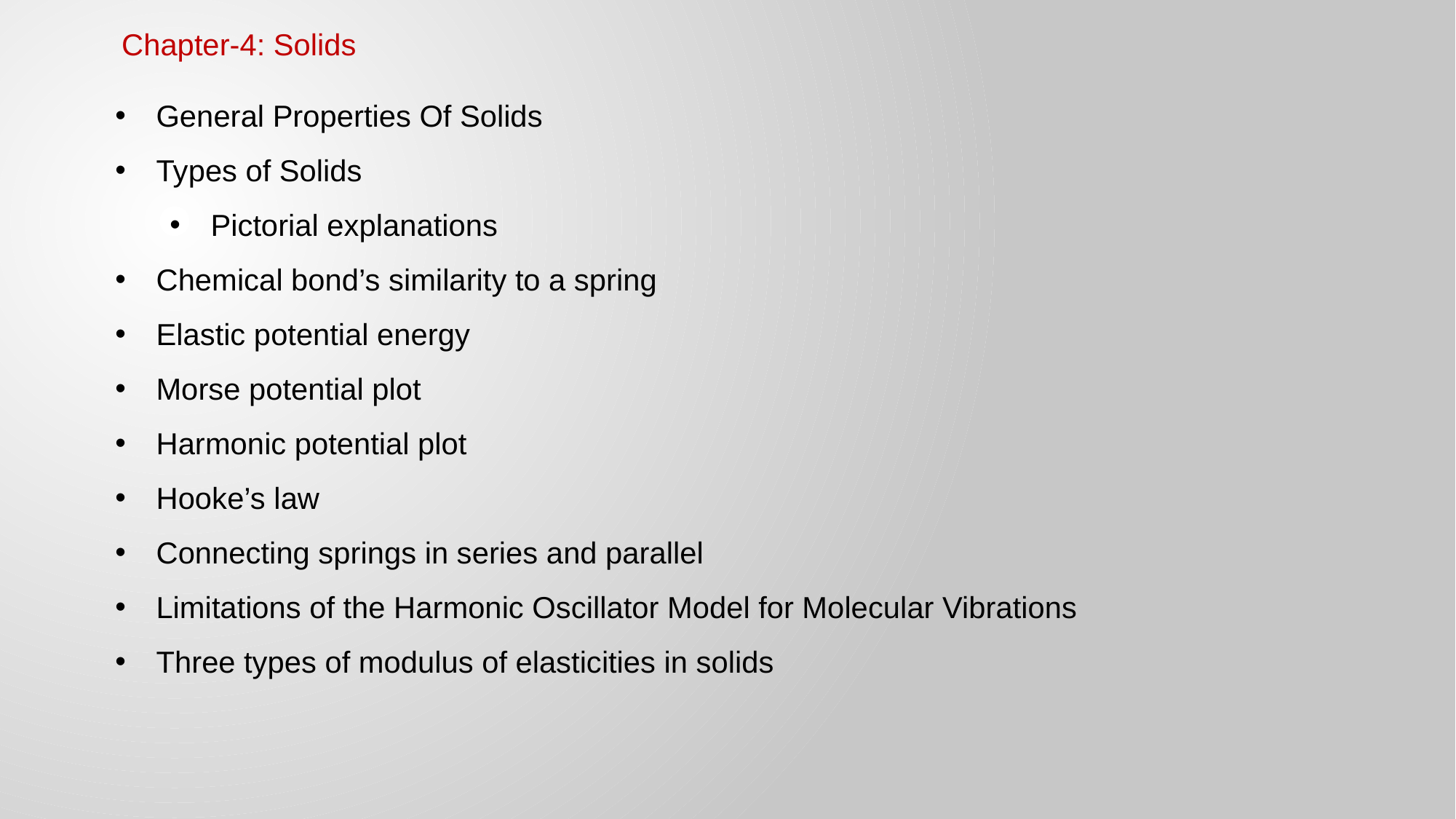

Chapter-4: Solids
General Properties Of Solids
Types of Solids
Pictorial explanations
Chemical bond’s similarity to a spring
Elastic potential energy
Morse potential plot
Harmonic potential plot
Hooke’s law
Connecting springs in series and parallel
Limitations of the Harmonic Oscillator Model for Molecular Vibrations
Three types of modulus of elasticities in solids